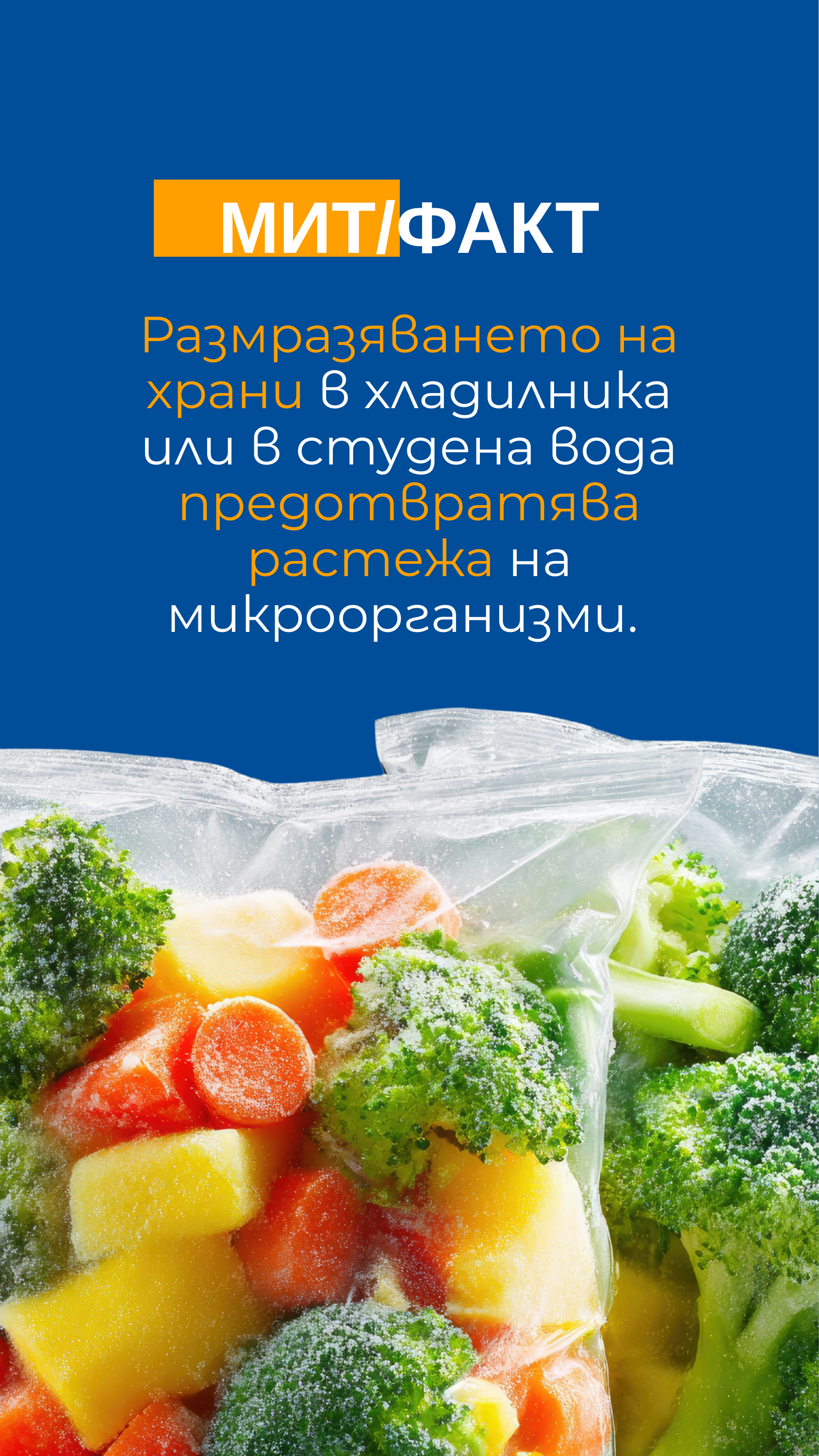

МИТ/ФАКТ

Размразяването на храни в хладилника или в студена вода предотвратява растежа на микроорганизми.